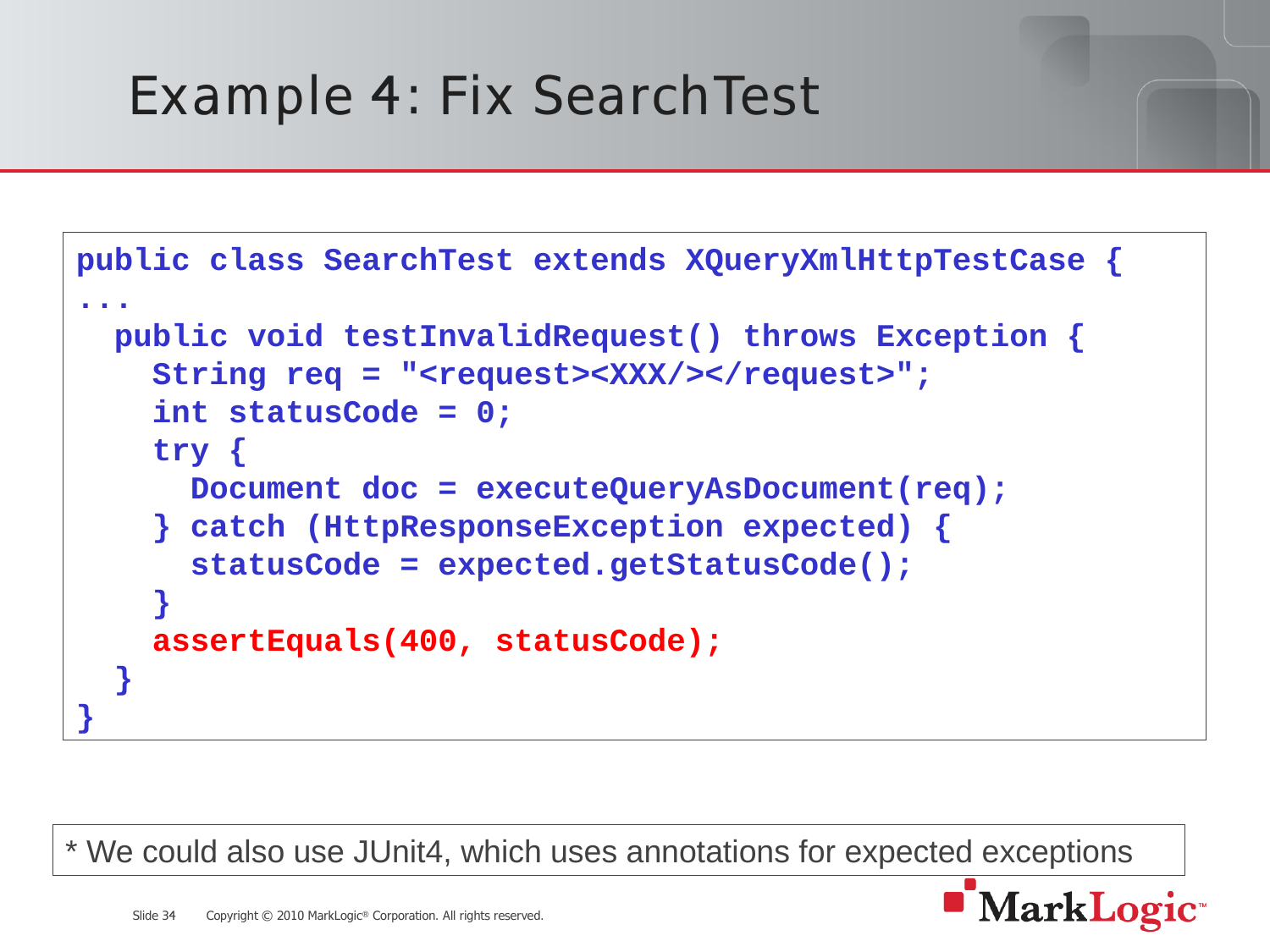

# Example 4: Fix SearchTest
public class SearchTest extends XQueryXmlHttpTestCase {
...
  public void testInvalidRequest() throws Exception {
    String req = "<request><XXX/></request>";
    int statusCode = 0;
    try {
      Document doc = executeQueryAsDocument(req);
    } catch (HttpResponseException expected) {
      statusCode = expected.getStatusCode();
    }
    assertEquals(400, statusCode);
  }
}
* We could also use JUnit4, which uses annotations for expected exceptions